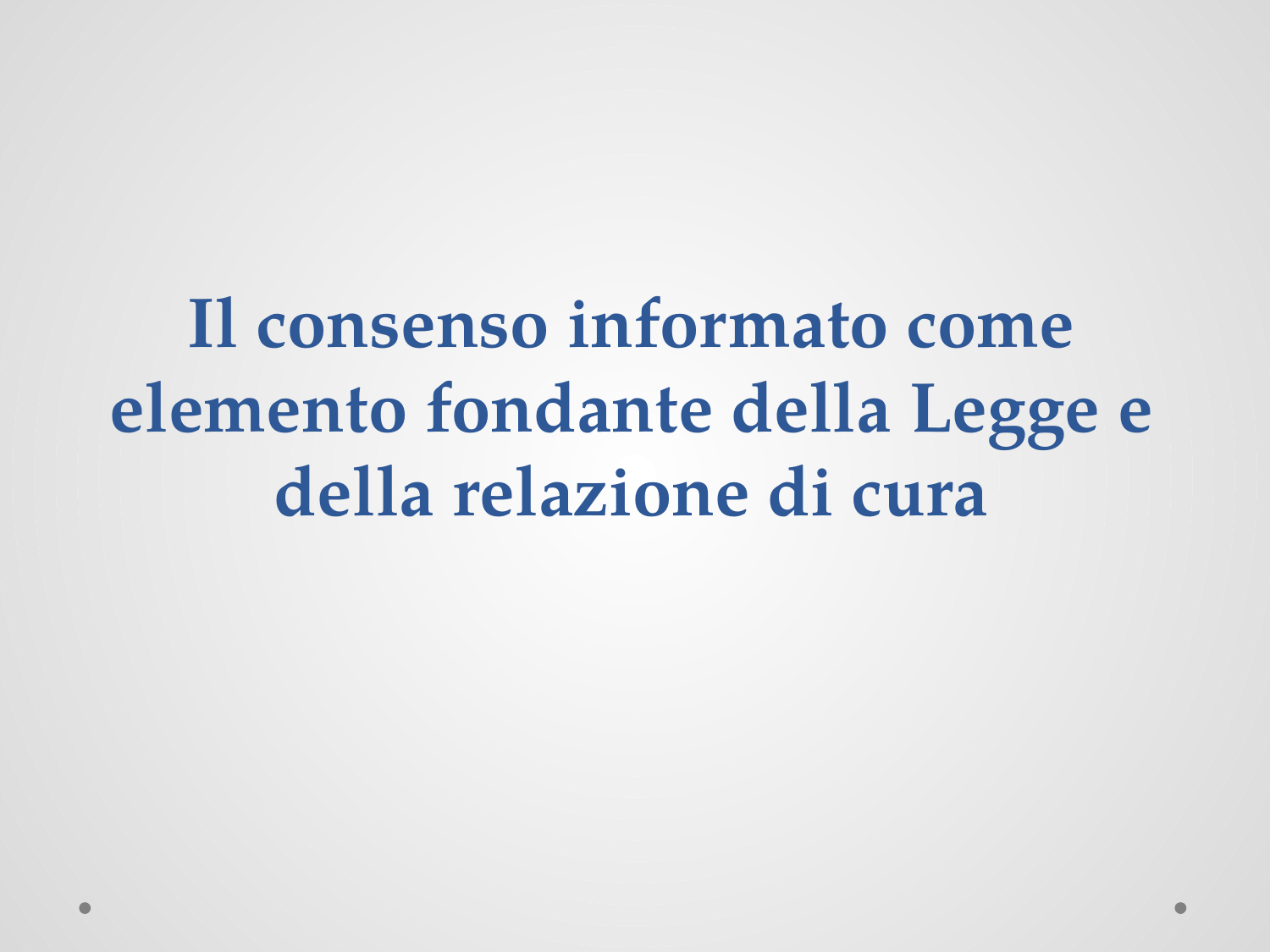

# Il consenso informato come elemento fondante della Legge e della relazione di cura